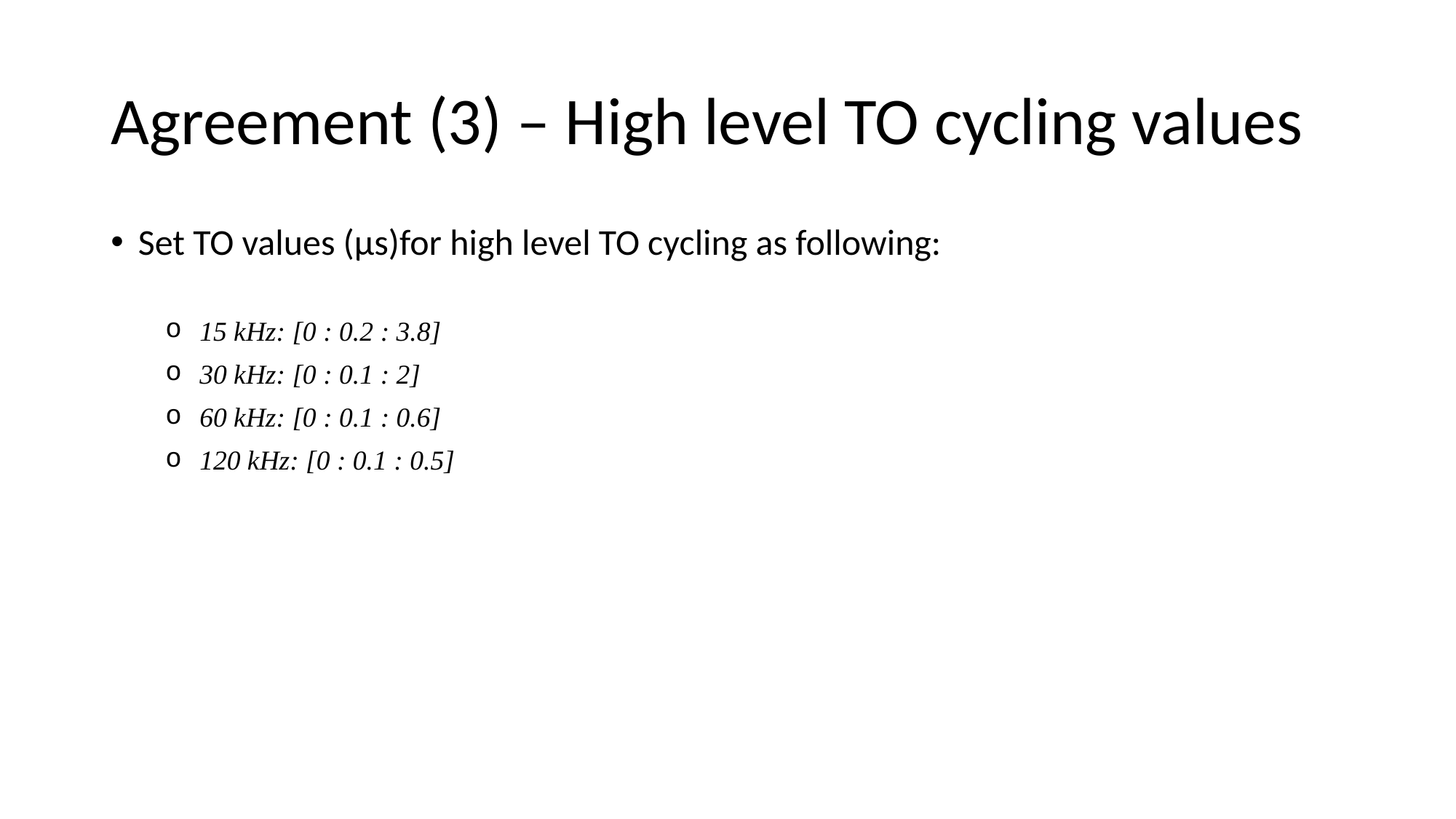

# Agreement (3) – High level TO cycling values
Set TO values (µs)for high level TO cycling as following:

15 kHz: [0 : 0.2 : 3.8]
30 kHz: [0 : 0.1 : 2]
60 kHz: [0 : 0.1 : 0.6]
120 kHz: [0 : 0.1 : 0.5]